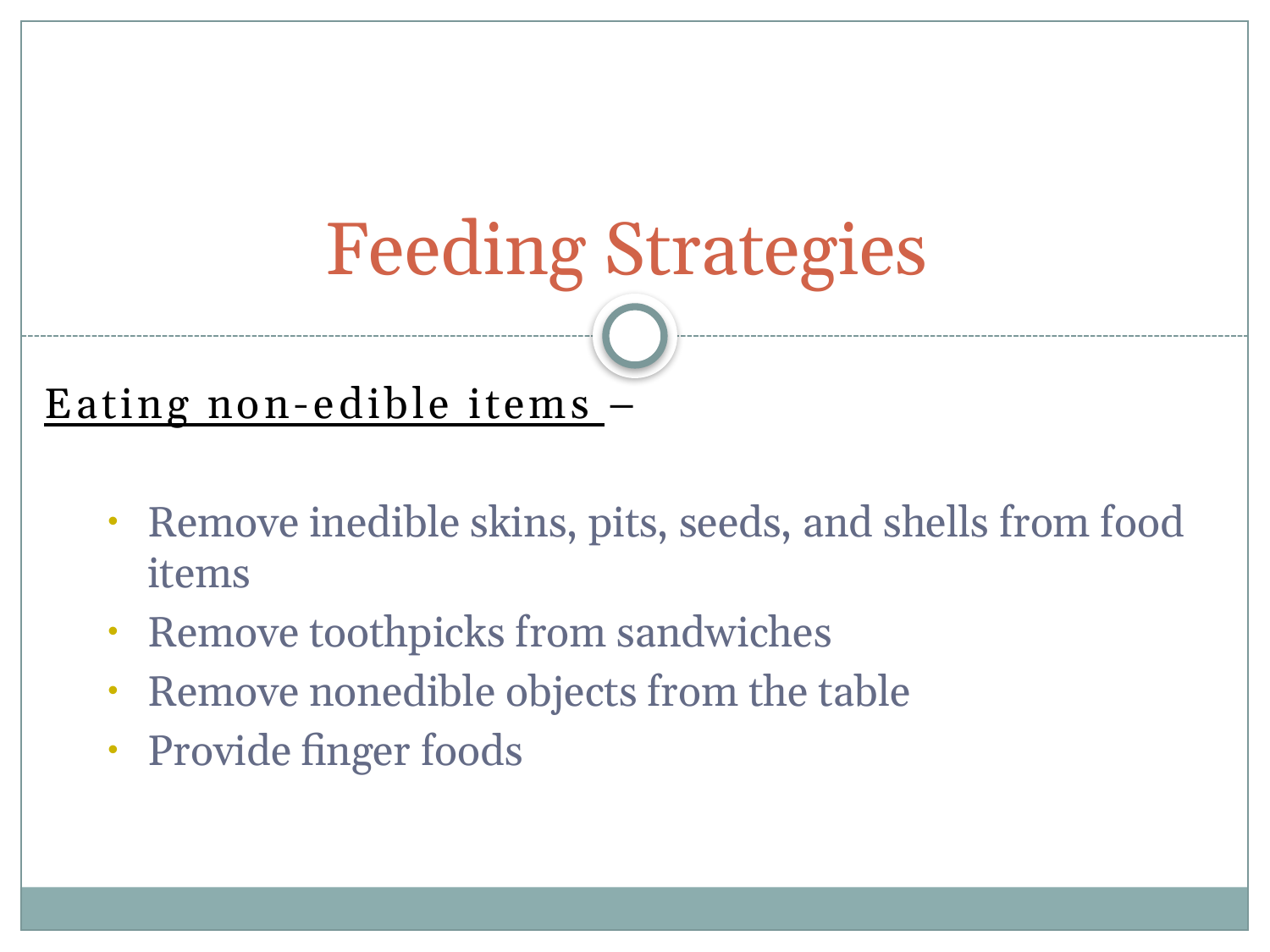

# Feeding Strategies
Eating non-edible items –

Remove inedible skins, pits, seeds, and shells from food items
Remove toothpicks from sandwiches
Remove nonedible objects from the table
Provide finger foods